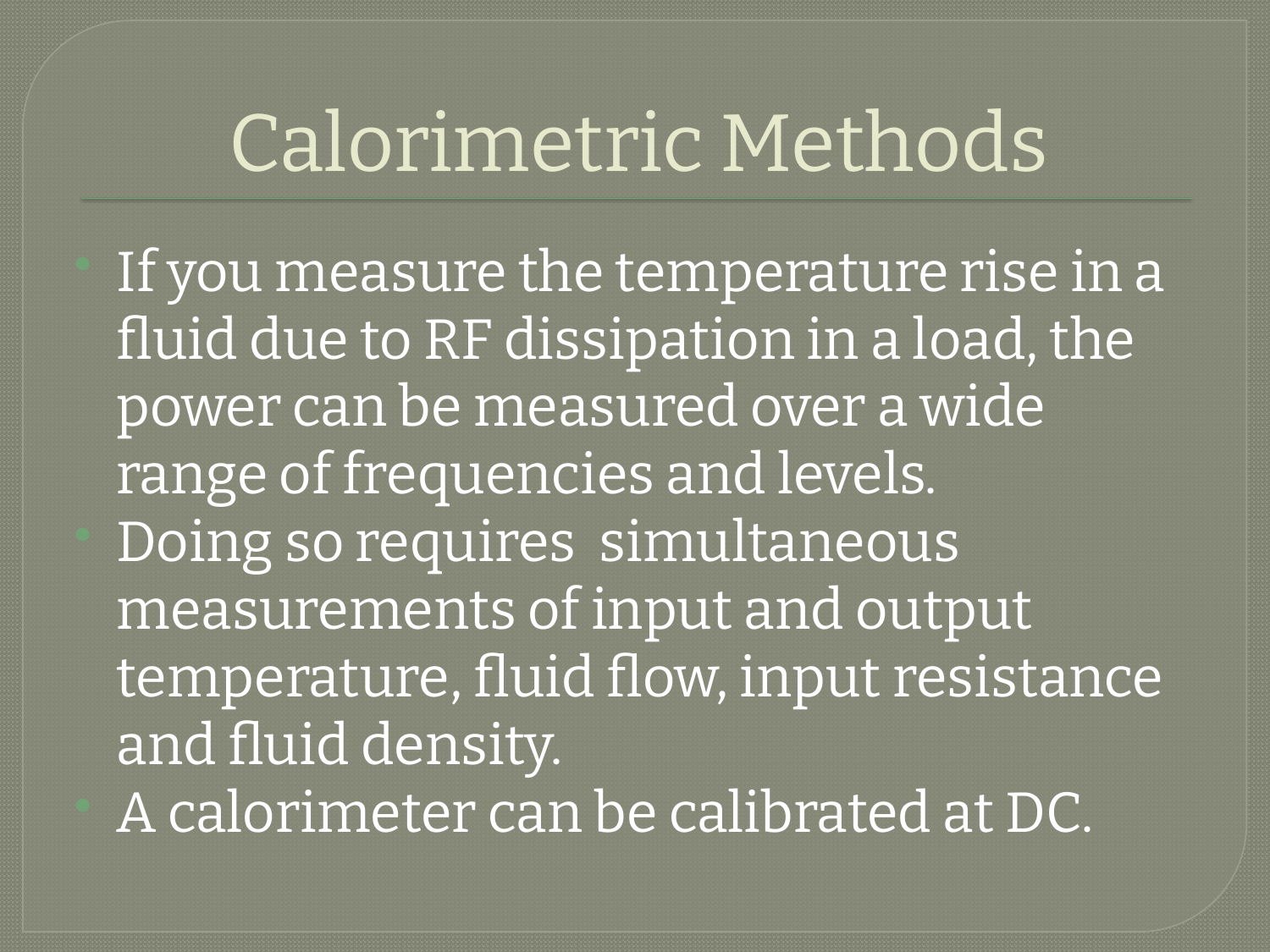

# Calorimetric Methods
If you measure the temperature rise in a fluid due to RF dissipation in a load, the power can be measured over a wide range of frequencies and levels.
Doing so requires  simultaneous measurements of input and output temperature, fluid flow, input resistance and fluid density.
A calorimeter can be calibrated at DC.